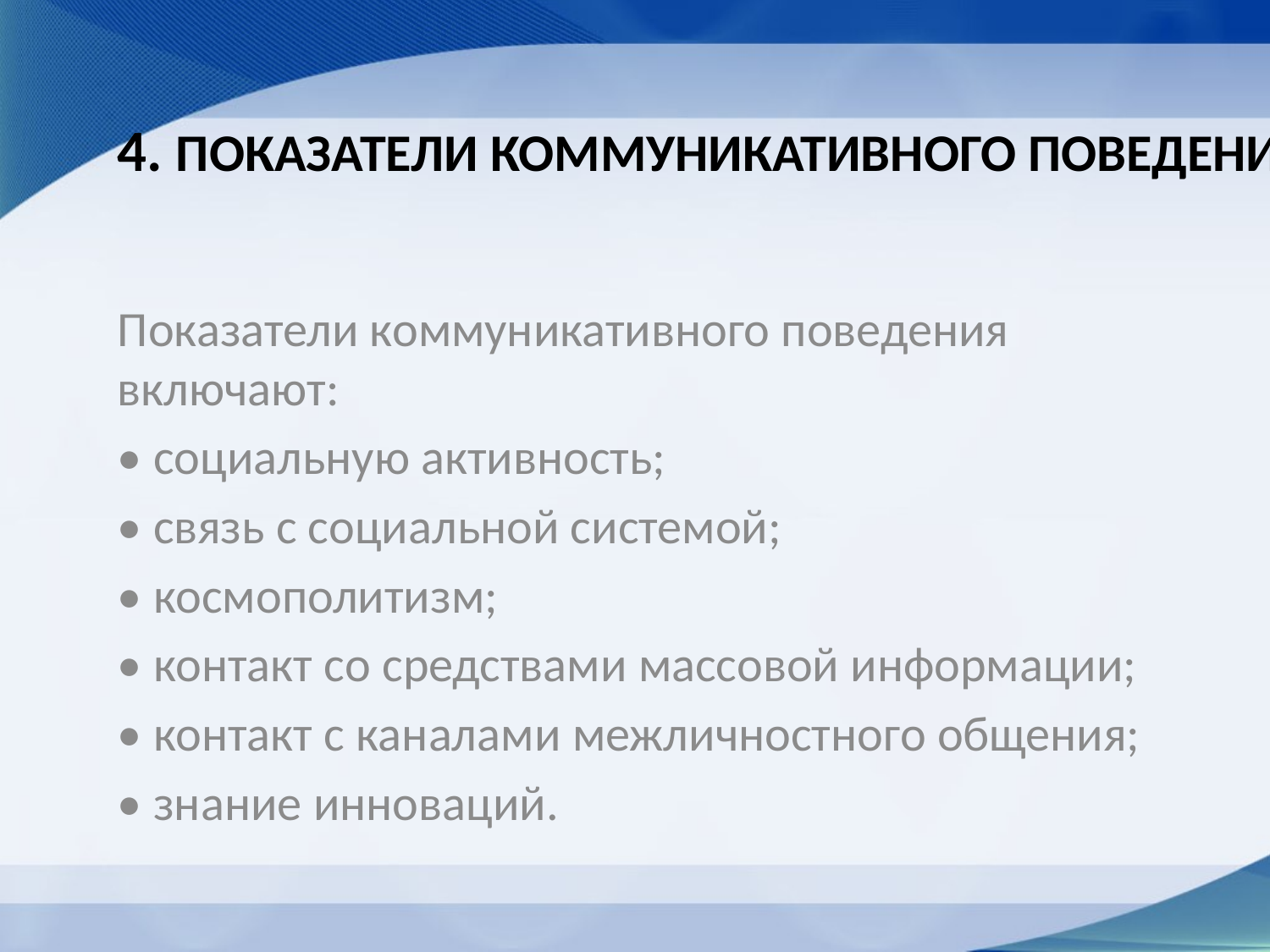

# 4. Показатели коммуникативного поведения
Показатели коммуникативного поведения включают:
• социальную активность;
• связь с социальной системой;
• космополитизм;
• контакт со средствами массовой информации;
• контакт с каналами межличностного общения;
• знание инноваций.